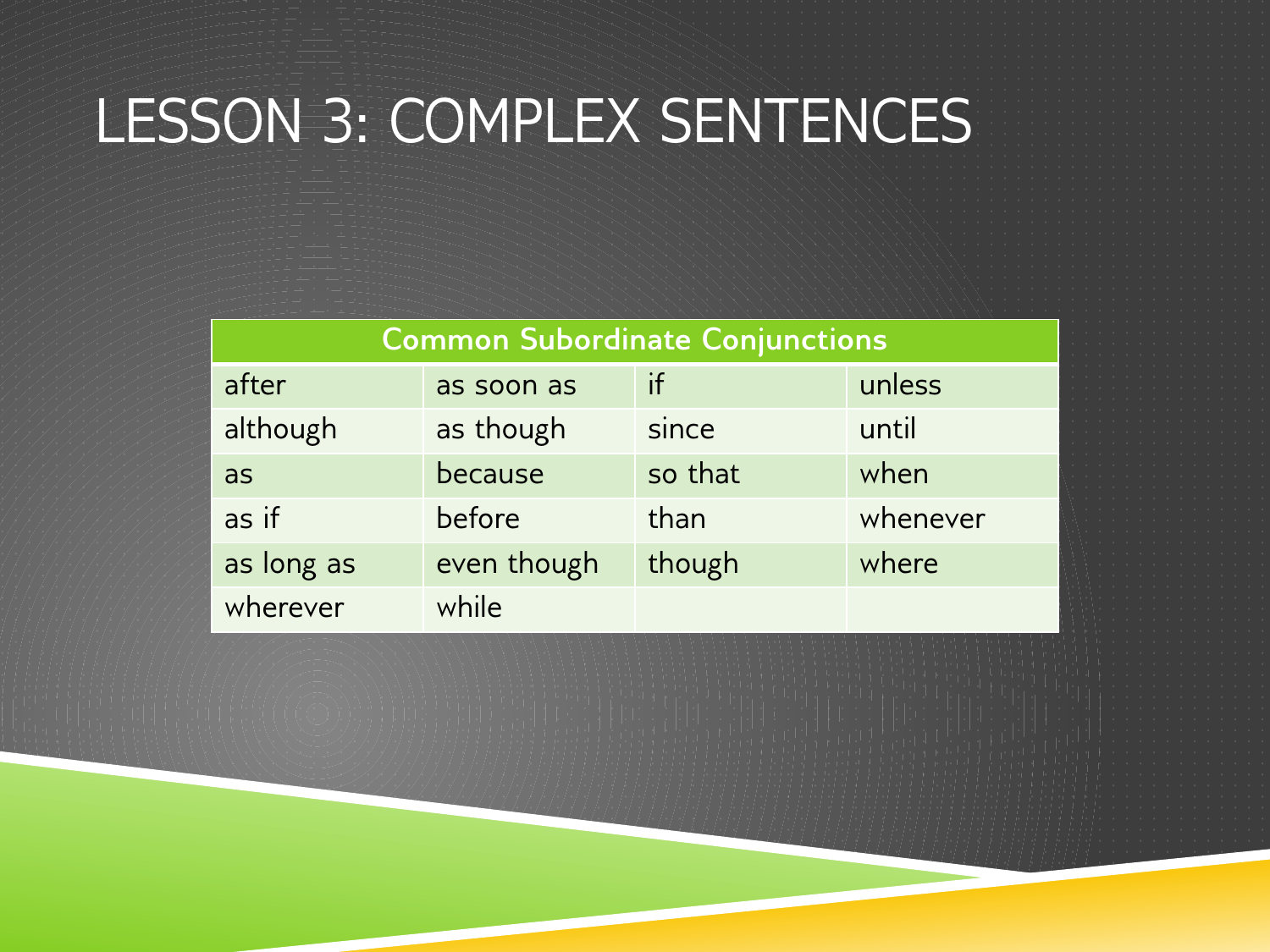

# Lesson 3: Complex sentences

| Common Subordinate Conjunctions |  |  |  |
| --- | --- | --- | --- |
| after | as soon as | if | unless |
| although | as though | since | until |
| as | because | so that | when |
| as if | before | than | whenever |
| as long as | even though | though | where |
| wherever | while |  |  |